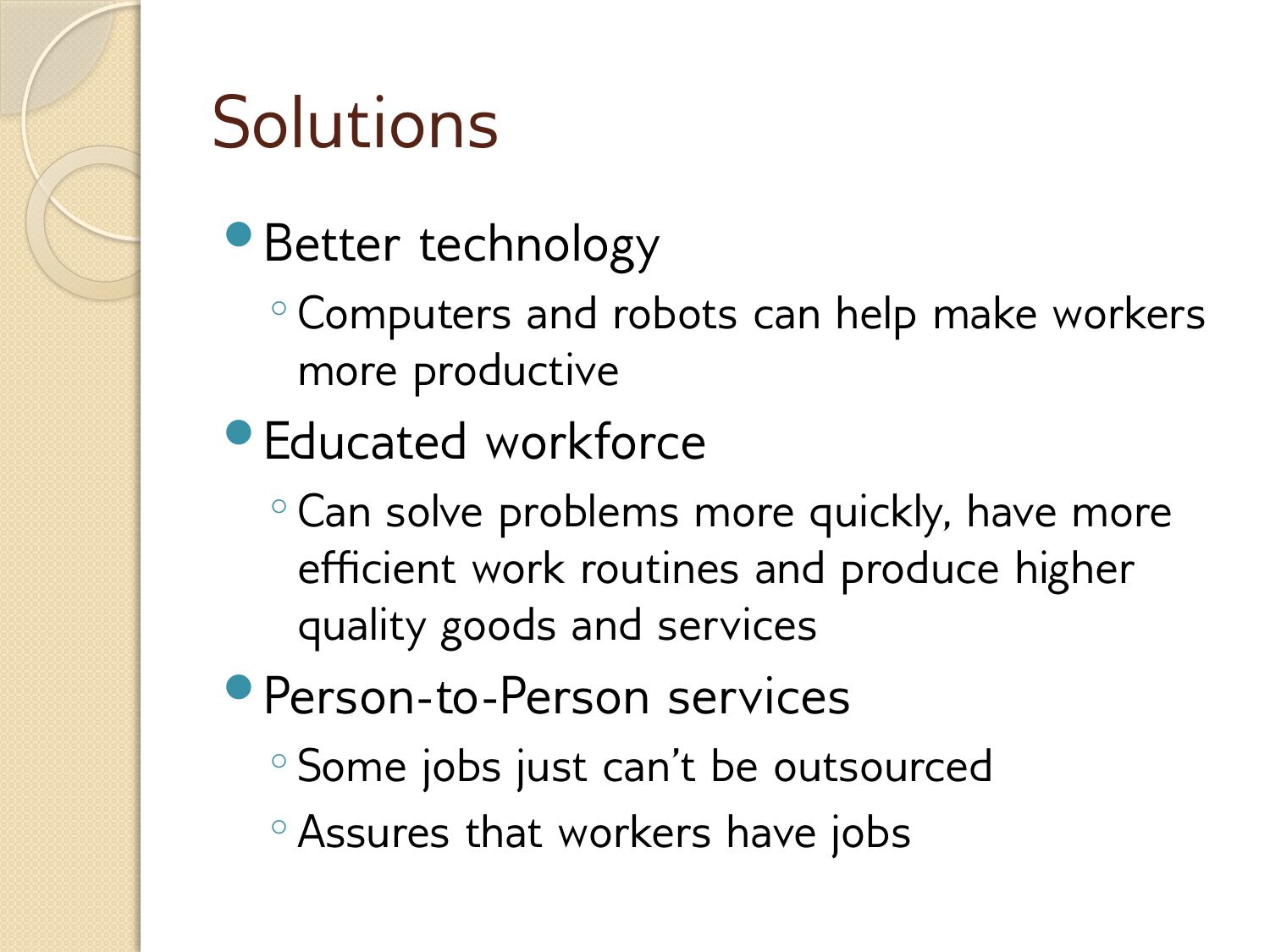

# Solutions
Better technology
Computers and robots can help make workers more productive
Educated workforce
Can solve problems more quickly, have more efficient work routines and produce higher quality goods and services
Person-to-Person services
Some jobs just can’t be outsourced
Assures that workers have jobs